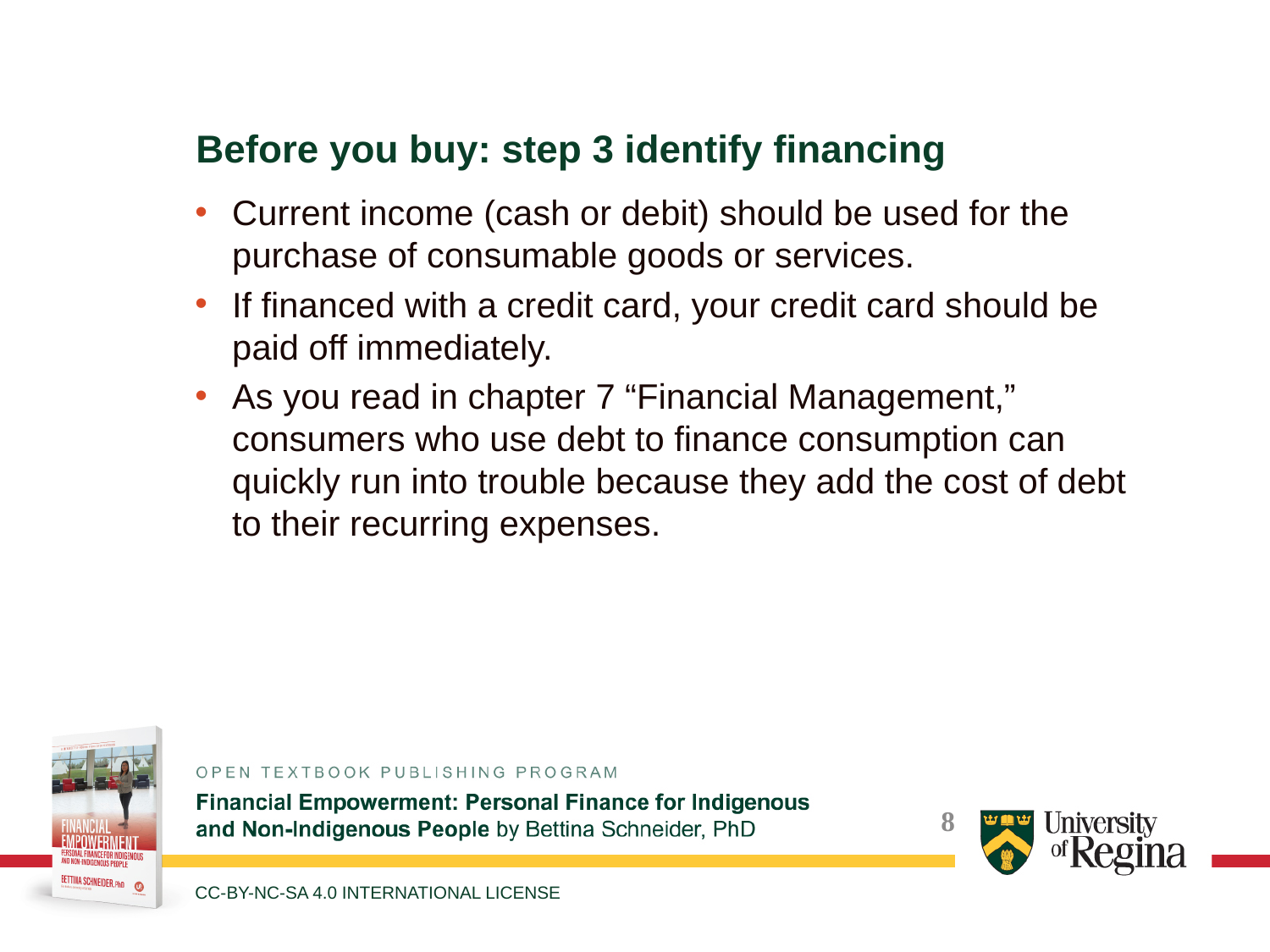

Before you buy: step 3 identify financing
Current income (cash or debit) should be used for the purchase of consumable goods or services.
If financed with a credit card, your credit card should be paid off immediately.
As you read in chapter 7 “Financial Management,” consumers who use debt to finance consumption can quickly run into trouble because they add the cost of debt to their recurring expenses.
CC-BY-NC-SA 4.0 INTERNATIONAL LICENSE